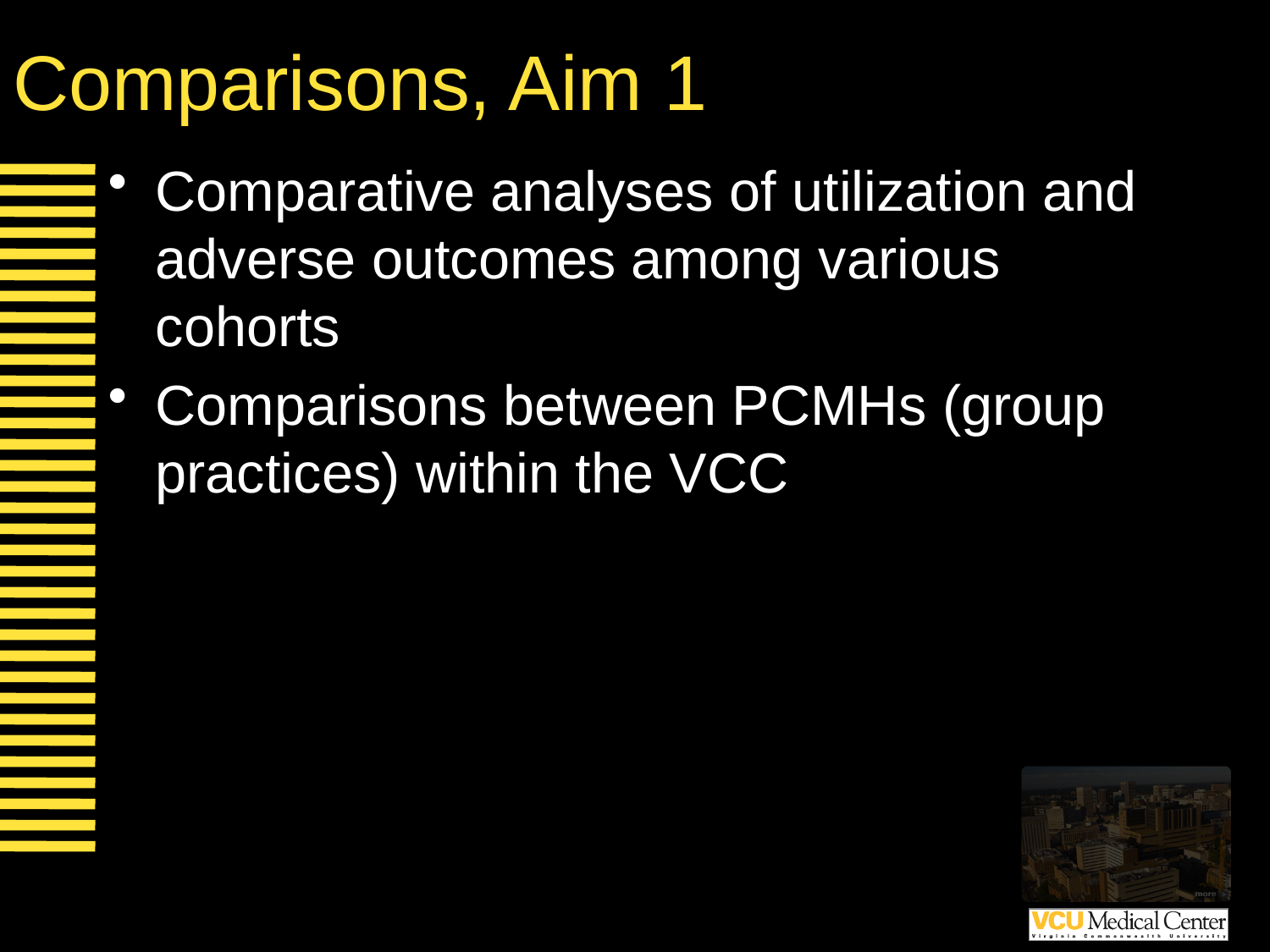

# Comparisons, Aim 1
Comparative analyses of utilization and adverse outcomes among various cohorts
Comparisons between PCMHs (group practices) within the VCC